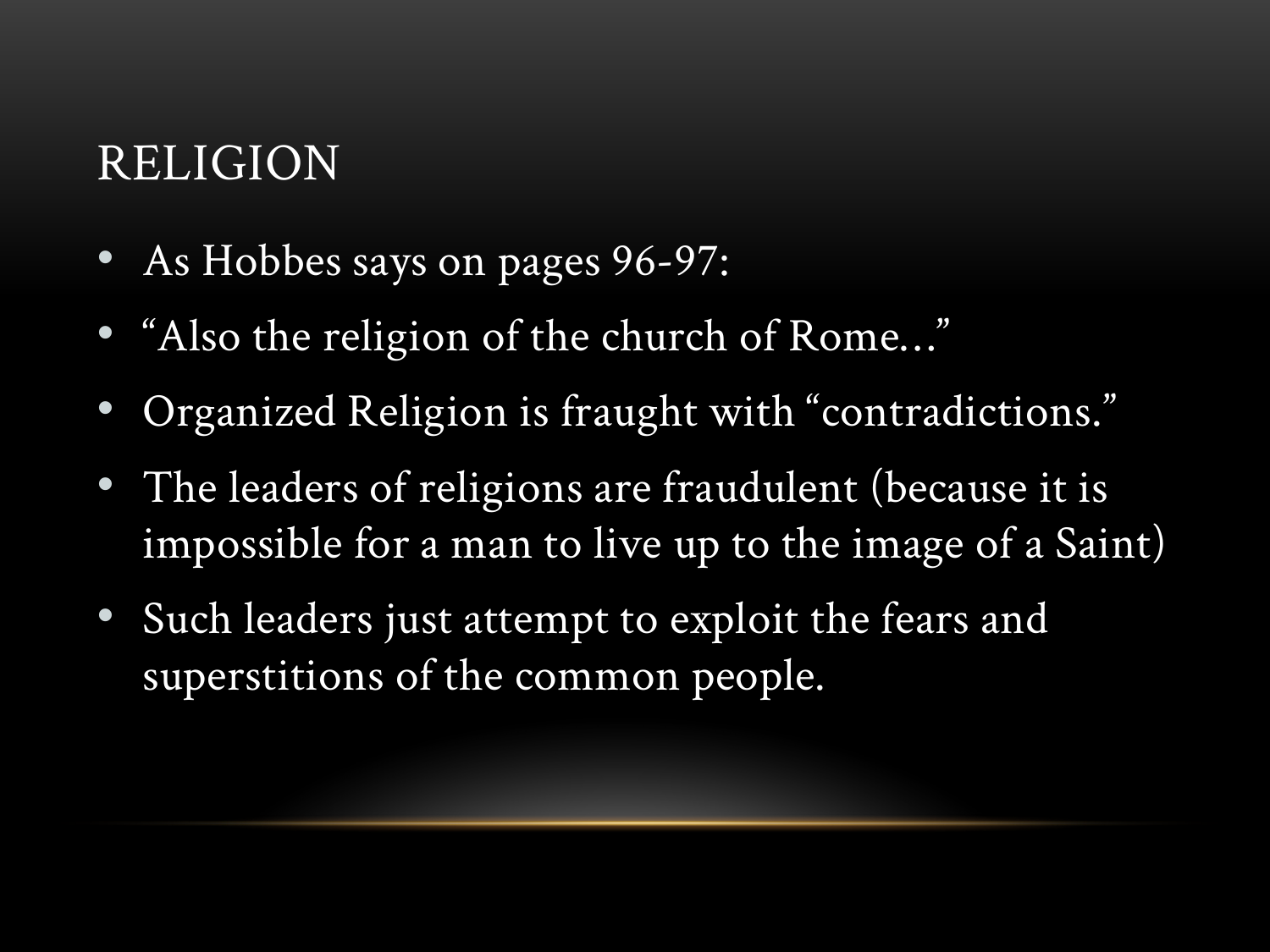

# religion
As Hobbes says on pages 96-97:
“Also the religion of the church of Rome…”
Organized Religion is fraught with “contradictions.”
The leaders of religions are fraudulent (because it is impossible for a man to live up to the image of a Saint)
Such leaders just attempt to exploit the fears and superstitions of the common people.